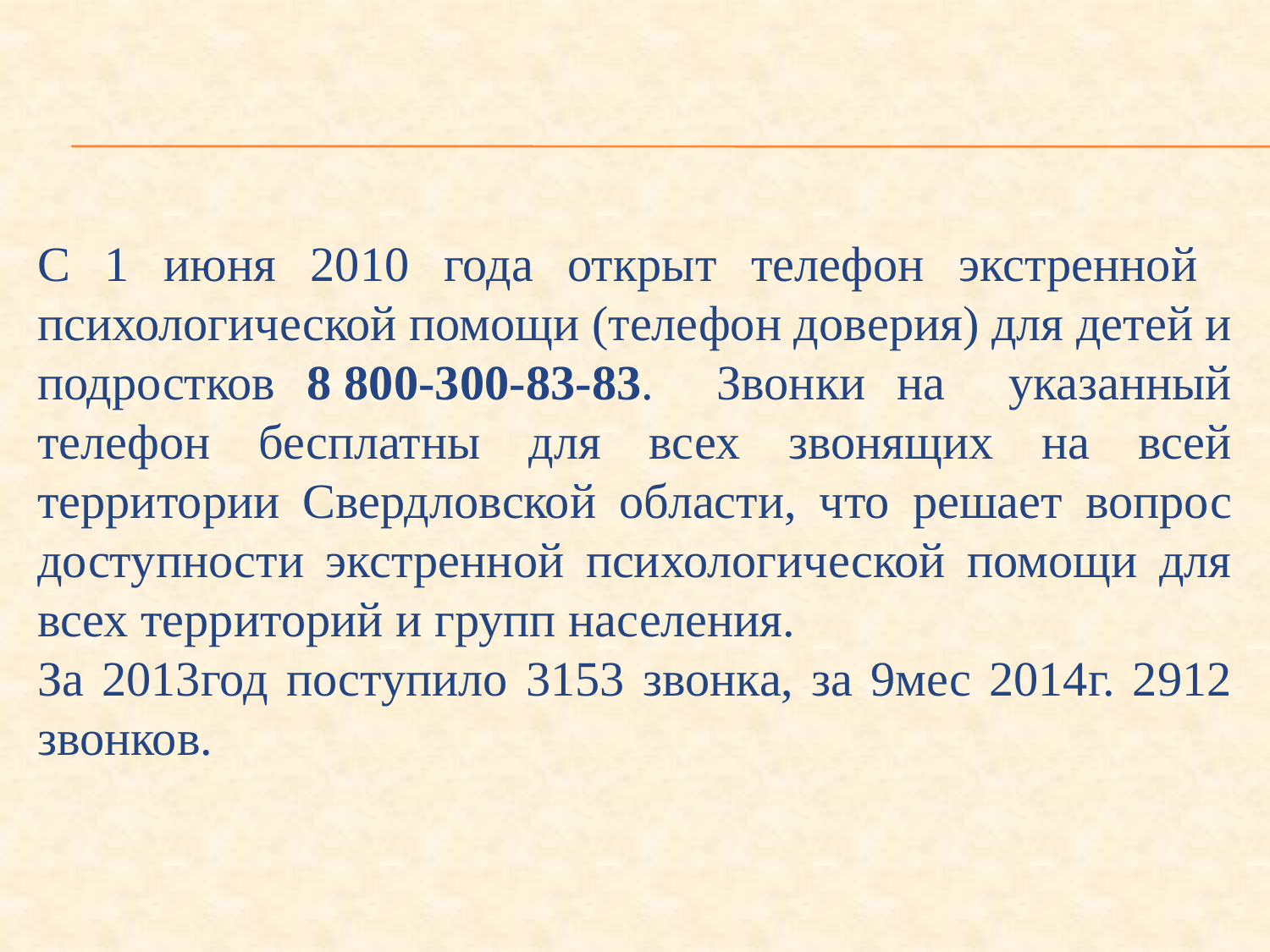

С 1 июня 2010 года открыт телефон экстренной  психологической помощи (телефон доверия) для детей и подростков 8 800-300-83-83.  Звонки на  указанный телефон бесплатны для всех звонящих на всей территории Свердловской области, что решает вопрос доступности экстренной психологической помощи для всех территорий и групп населения.
За 2013год поступило 3153 звонка, за 9мес 2014г. 2912 звонков.